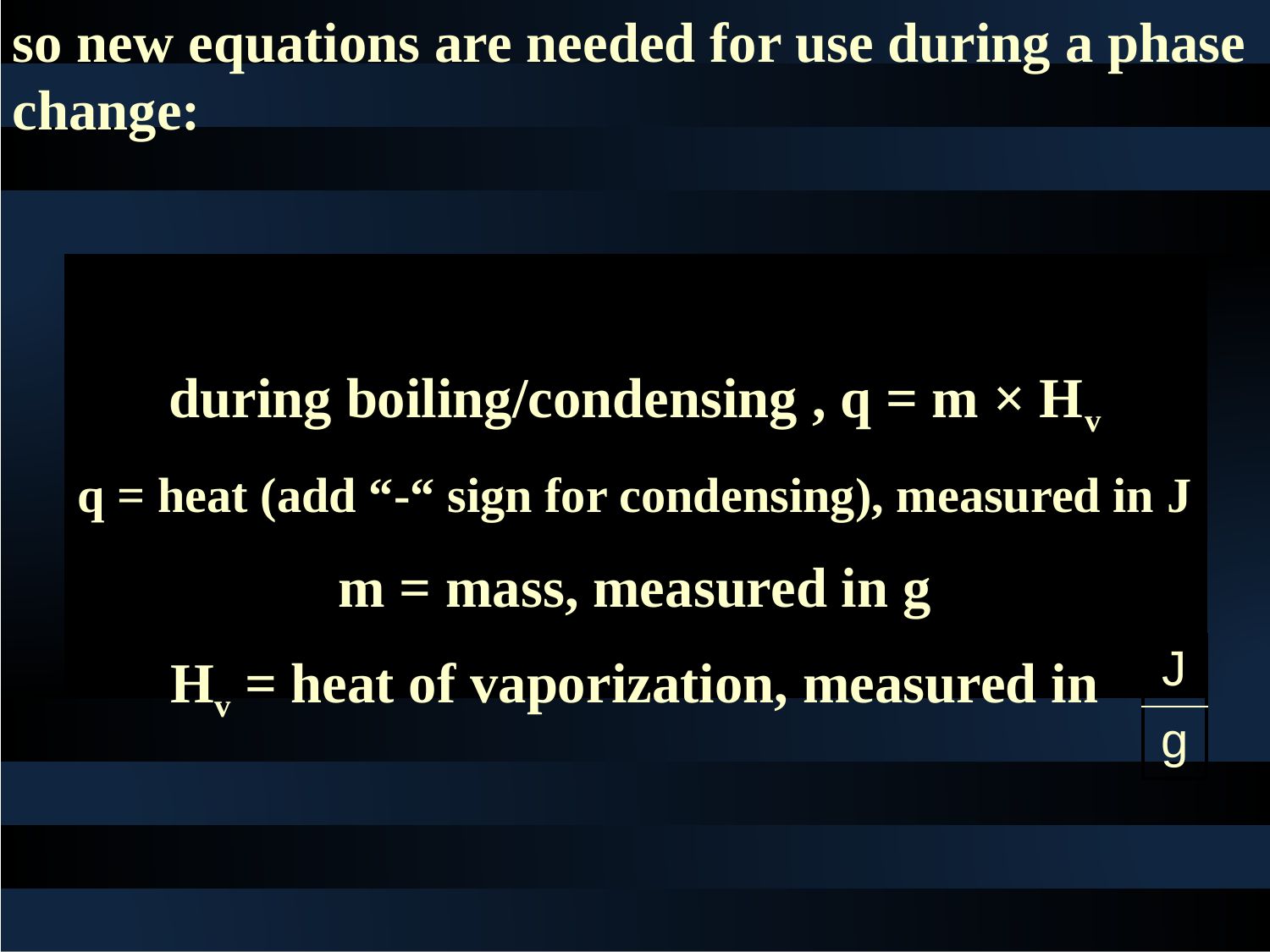

so new equations are needed for use during a phase change:

during boiling/condensing , q = m × Hv
q = heat (add “-“ sign for condensing), measured in J
m = mass, measured in g
Hv = heat of vaporization, measured in
| J |
| --- |
| g |